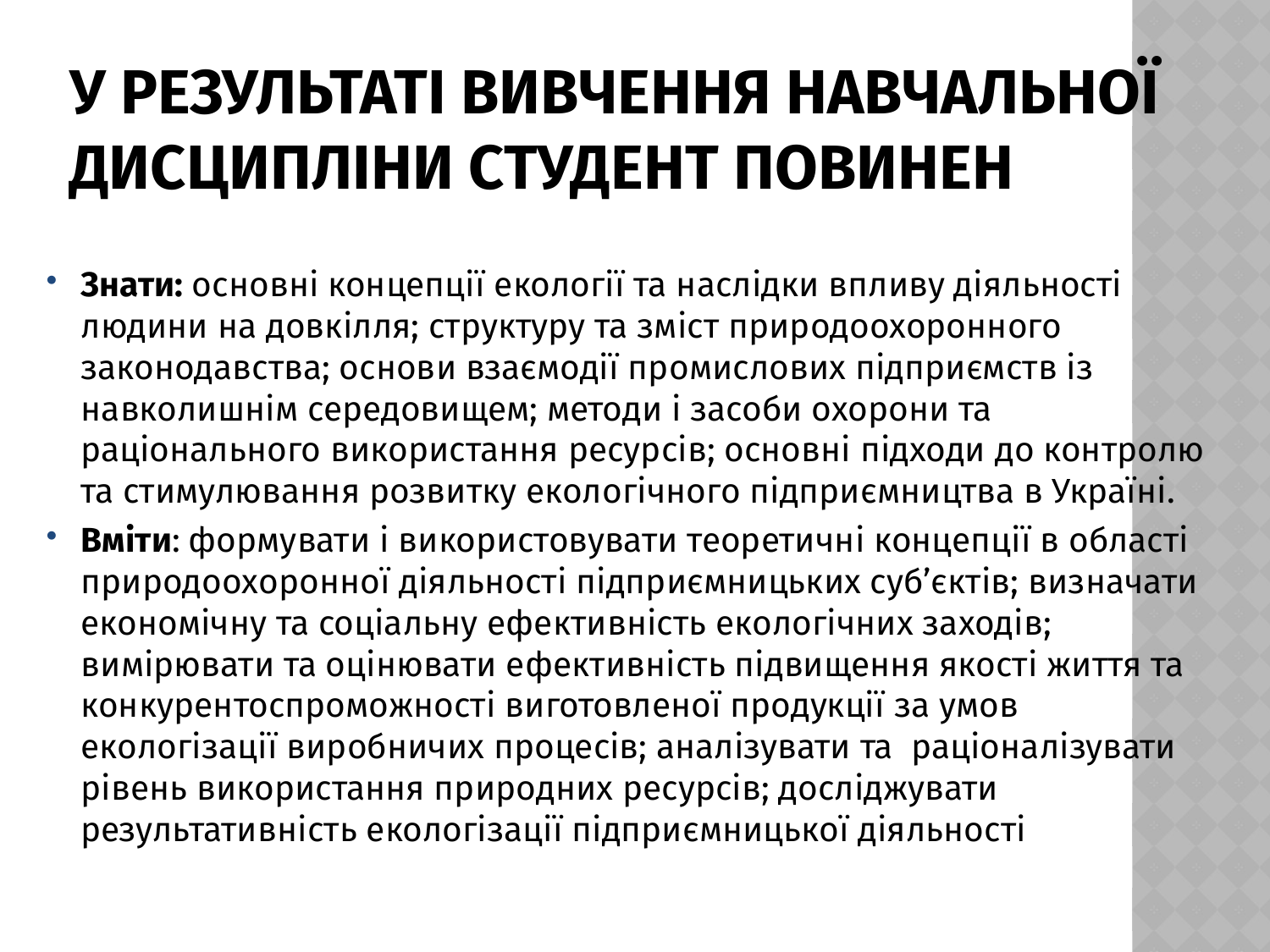

# У результаті вивчення навчальної дисципліни студент повинен
Знати: основні концепції екології та наслідки впливу діяльності людини на довкілля; структуру та зміст природоохоронного законодавства; основи взаємодії промислових підприємств із навколишнім середовищем; методи і засоби охорони та раціонального використання ресурсів; основні підходи до контролю та стимулювання розвитку екологічного підприємництва в Україні.
Вміти: формувати і використовувати теоретичні концепції в області природоохоронної діяльності підприємницьких суб’єктів; визначати економічну та соціальну ефективність екологічних заходів; вимірювати та оцінювати ефективність підвищення якості життя та конкурентоспроможності виготовленої продукції за умов екологізації виробничих процесів; аналізувати та  раціоналізувати рівень використання природних ресурсів; досліджувати результативність екологізації підприємницької діяльності